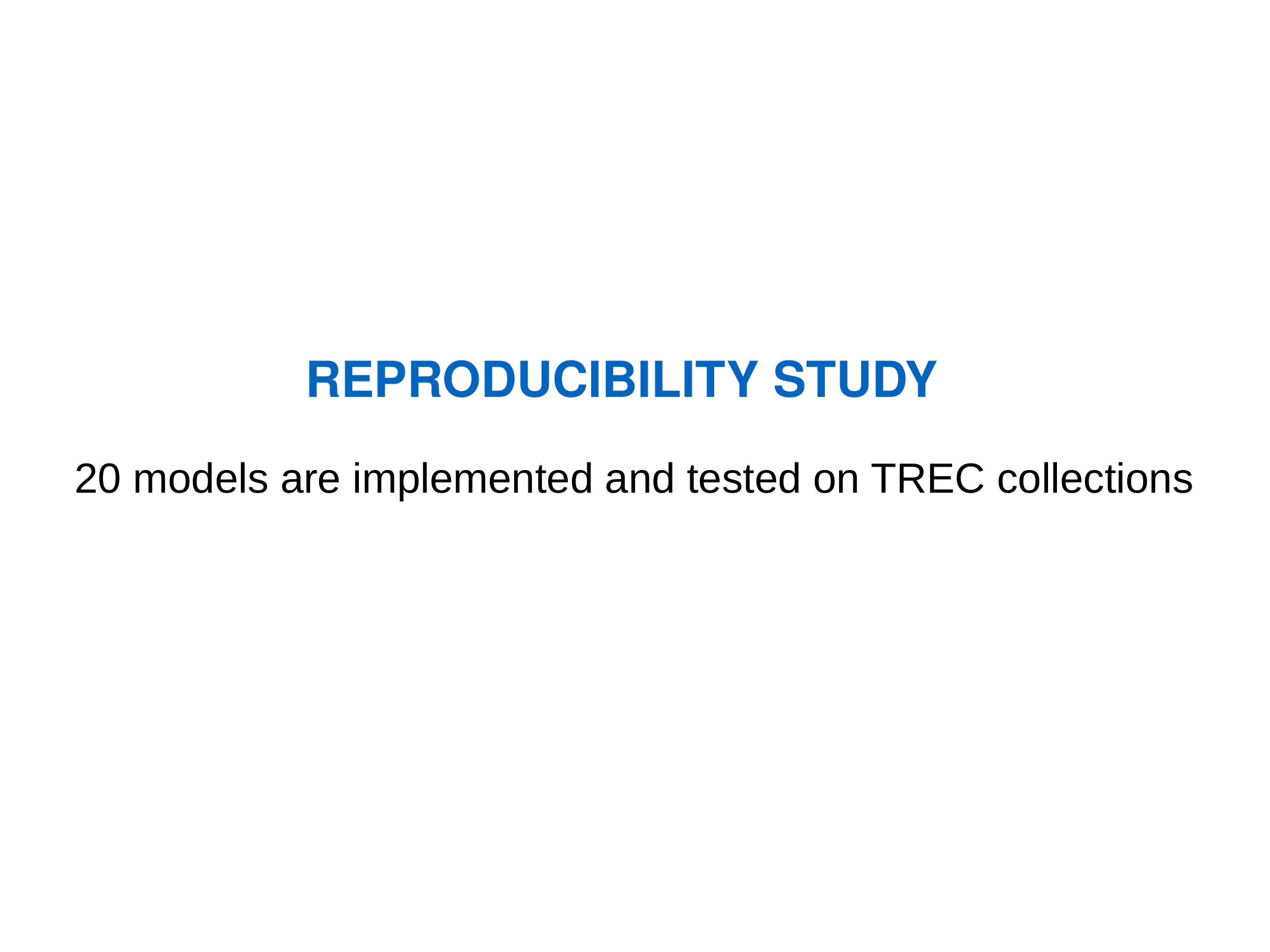

# REPRODUCIBILITY STUDY
20 models are implemented and tested on TREC collections
108